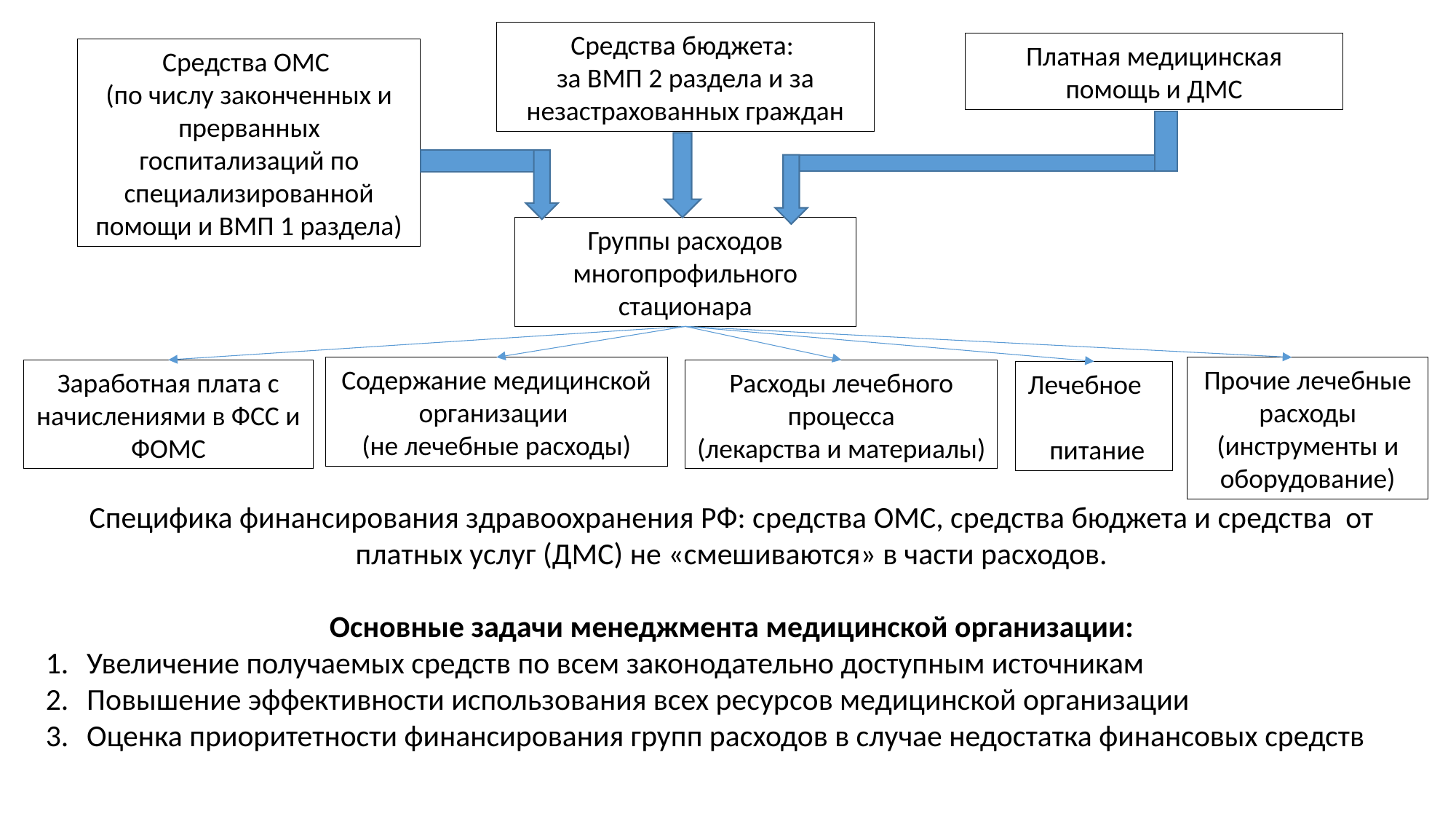

Средства бюджета:
за ВМП 2 раздела и за незастрахованных граждан
Платная медицинская помощь и ДМС
Средства ОМС
(по числу законченных и прерванных госпитализаций по специализированной помощи и ВМП 1 раздела)

Группы расходов многопрофильного стационара
Содержание медицинской организации
(не лечебные расходы)
Прочие лечебные расходы (инструменты и оборудование)
Заработная плата с начислениями в ФСС и ФОМС
Расходы лечебного процесса
(лекарства и материалы)
Лечебное
 питание
Специфика финансирования здравоохранения РФ: средства ОМС, средства бюджета и средства  от платных услуг (ДМС) не «смешиваются» в части расходов.

Основные задачи менеджмента медицинской организации:
Увеличение получаемых средств по всем законодательно доступным источникам
Повышение эффективности использования всех ресурсов медицинской организации
Оценка приоритетности финансирования групп расходов в случае недостатка финансовых средств